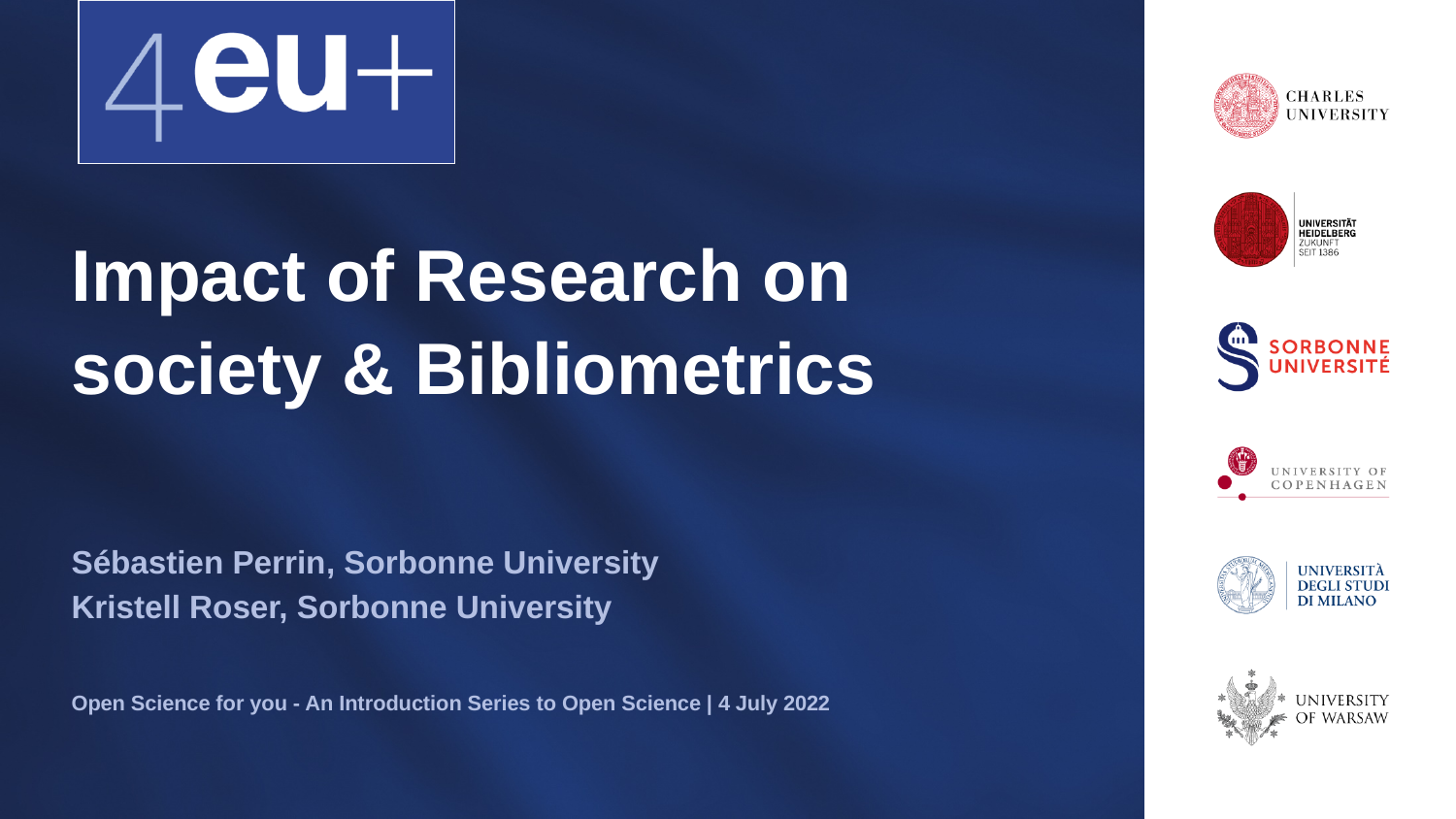

# Impact of Research on society & Bibliometrics
Sébastien Perrin, Sorbonne University
Kristell Roser, Sorbonne University
Open Science for you - An Introduction Series to Open Science | 4 July 2022